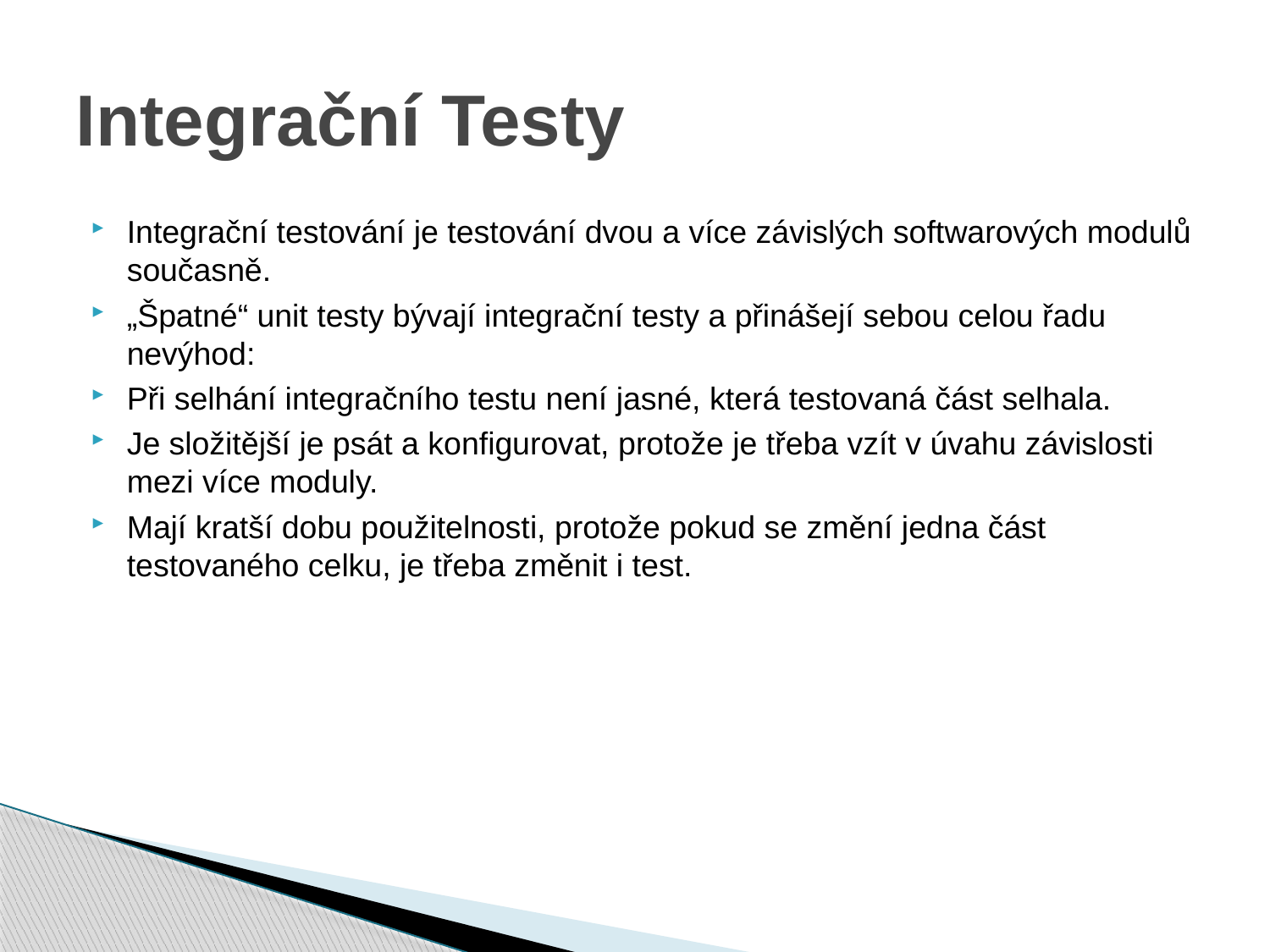

# Integrační Testy
Integrační testování je testování dvou a více závislých softwarových modulů současně.
„Špatné“ unit testy bývají integrační testy a přinášejí sebou celou řadu nevýhod:
Při selhání integračního testu není jasné, která testovaná část selhala.
Je složitější je psát a konfigurovat, protože je třeba vzít v úvahu závislosti mezi více moduly.
Mají kratší dobu použitelnosti, protože pokud se změní jedna část testovaného celku, je třeba změnit i test.